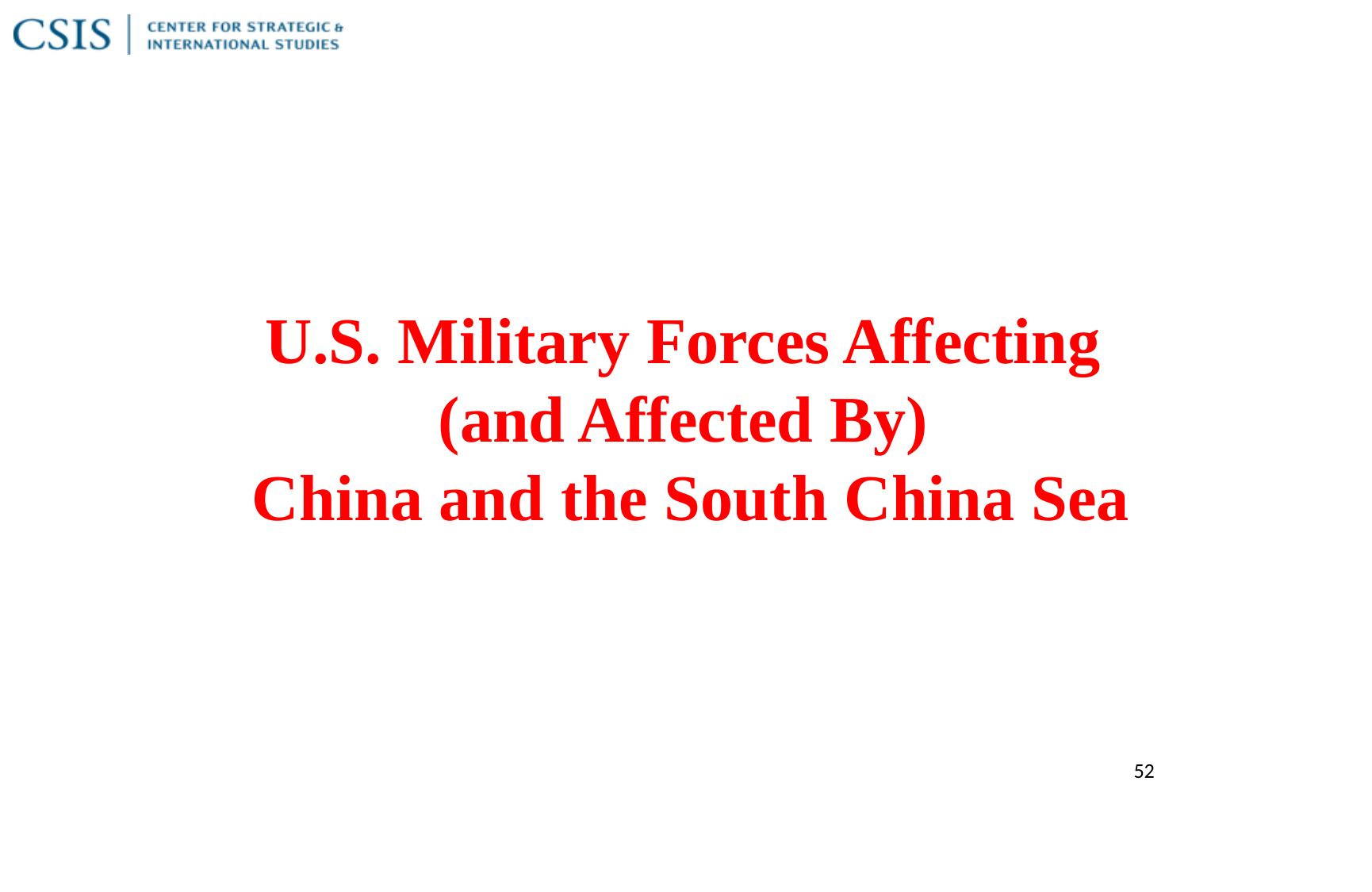

U.S. Military Forces Affecting
(and Affected By)
China and the South China Sea
52